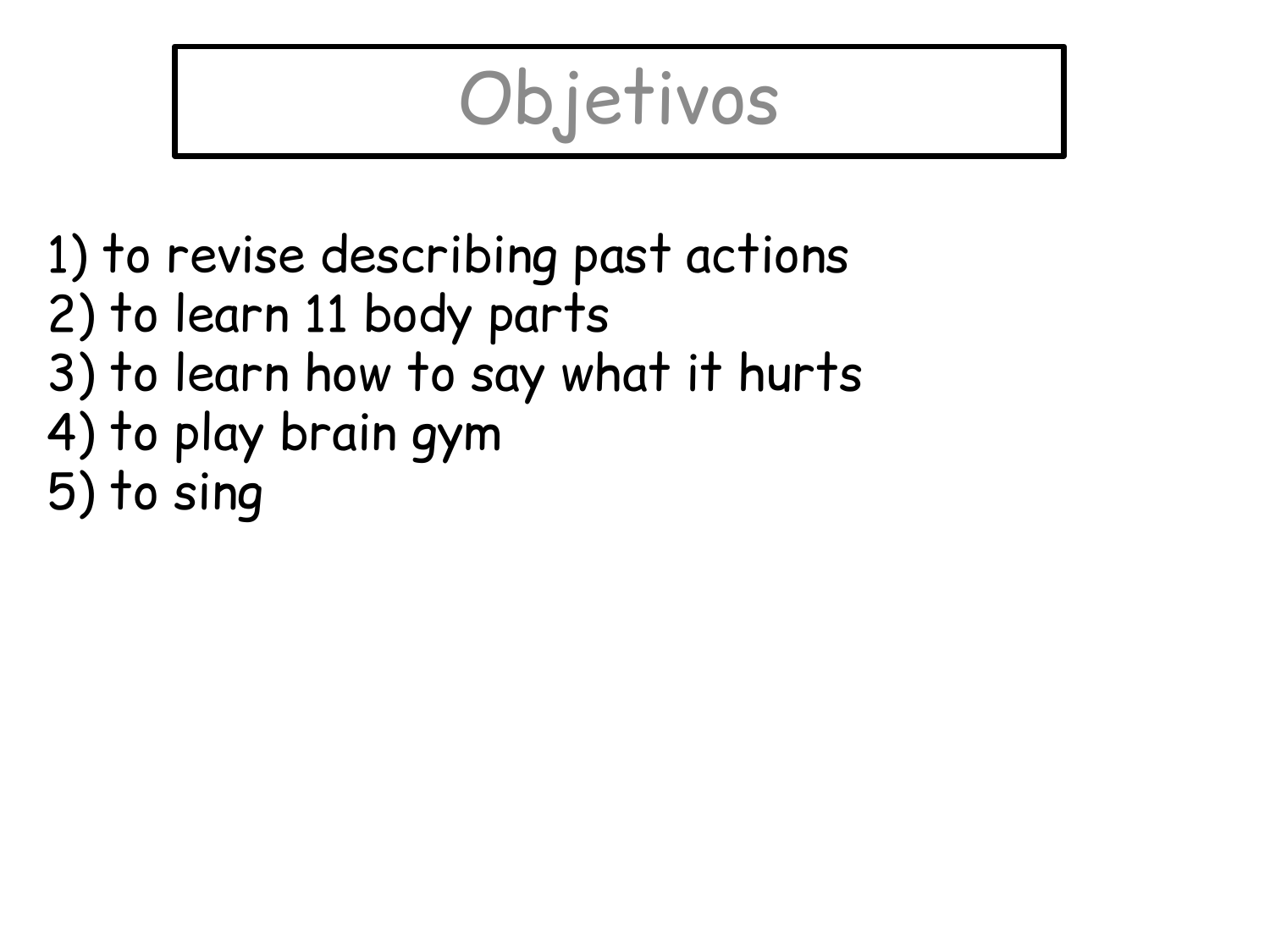

Objetivos
1) to revise describing past actions
2) to learn 11 body parts
3) to learn how to say what it hurts
4) to play brain gym
5) to sing